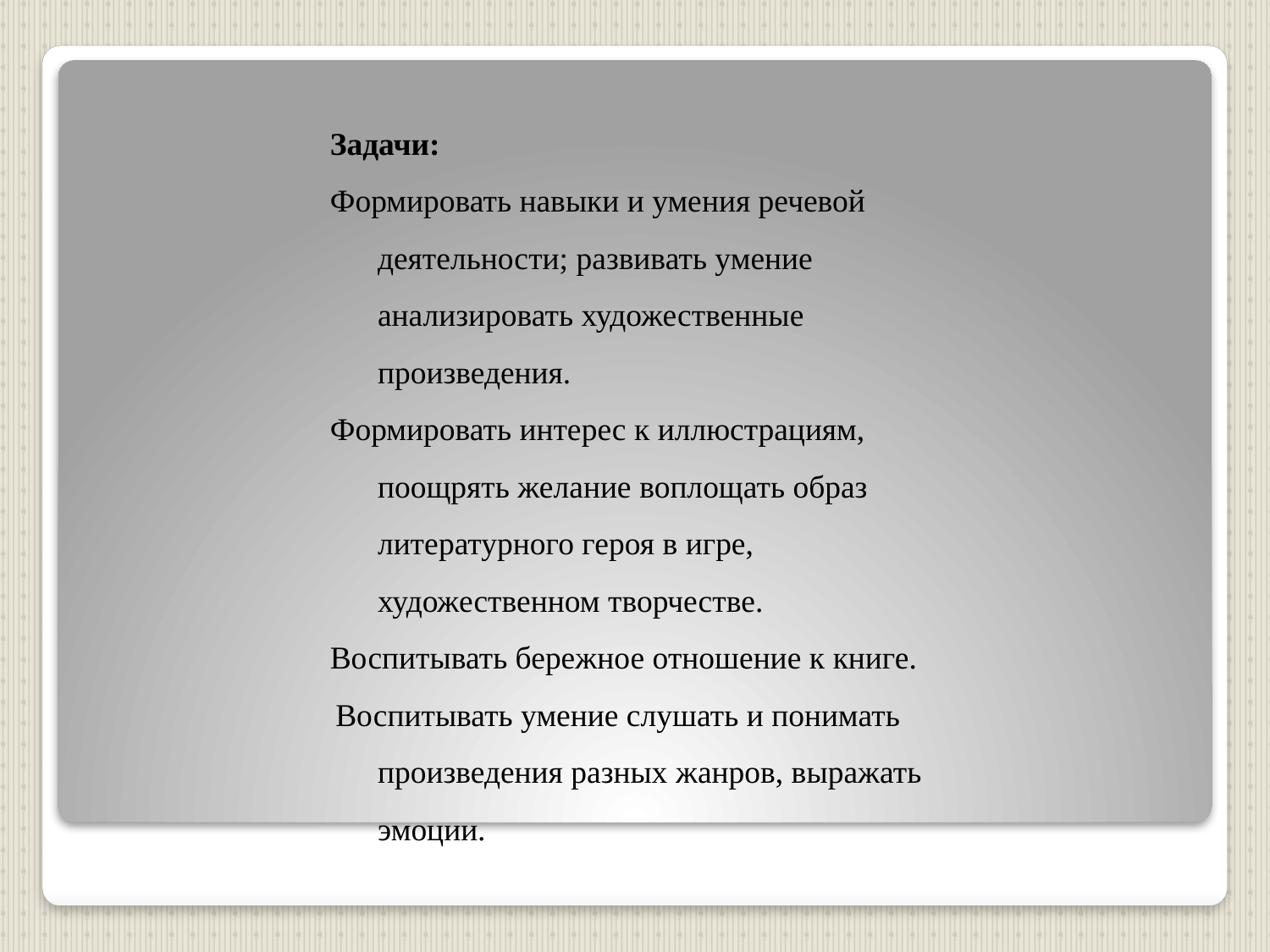

Задачи:
Формировать навыки и умения речевой деятельности; развивать умение анализировать художественные произведения.
Формировать интерес к иллюстрациям, поощрять желание воплощать образ литературного героя в игре, художественном творчестве.
Воспитывать бережное отношение к книге.
 Воспитывать умение слушать и понимать произведения разных жанров, выражать эмоции.